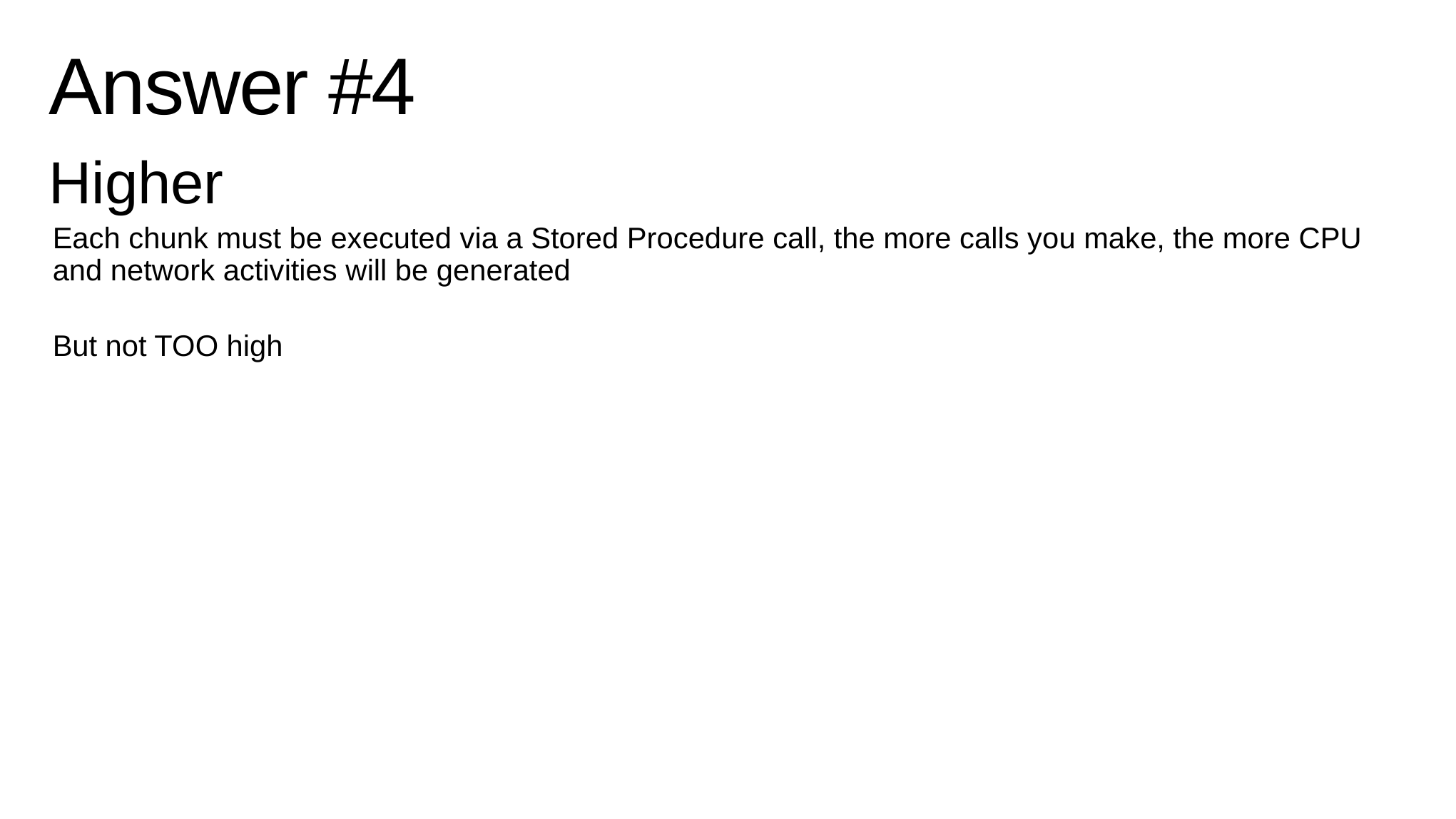

# Answer #4
Higher
Each chunk must be executed via a Stored Procedure call, the more calls you make, the more CPU and network activities will be generated

But not TOO high